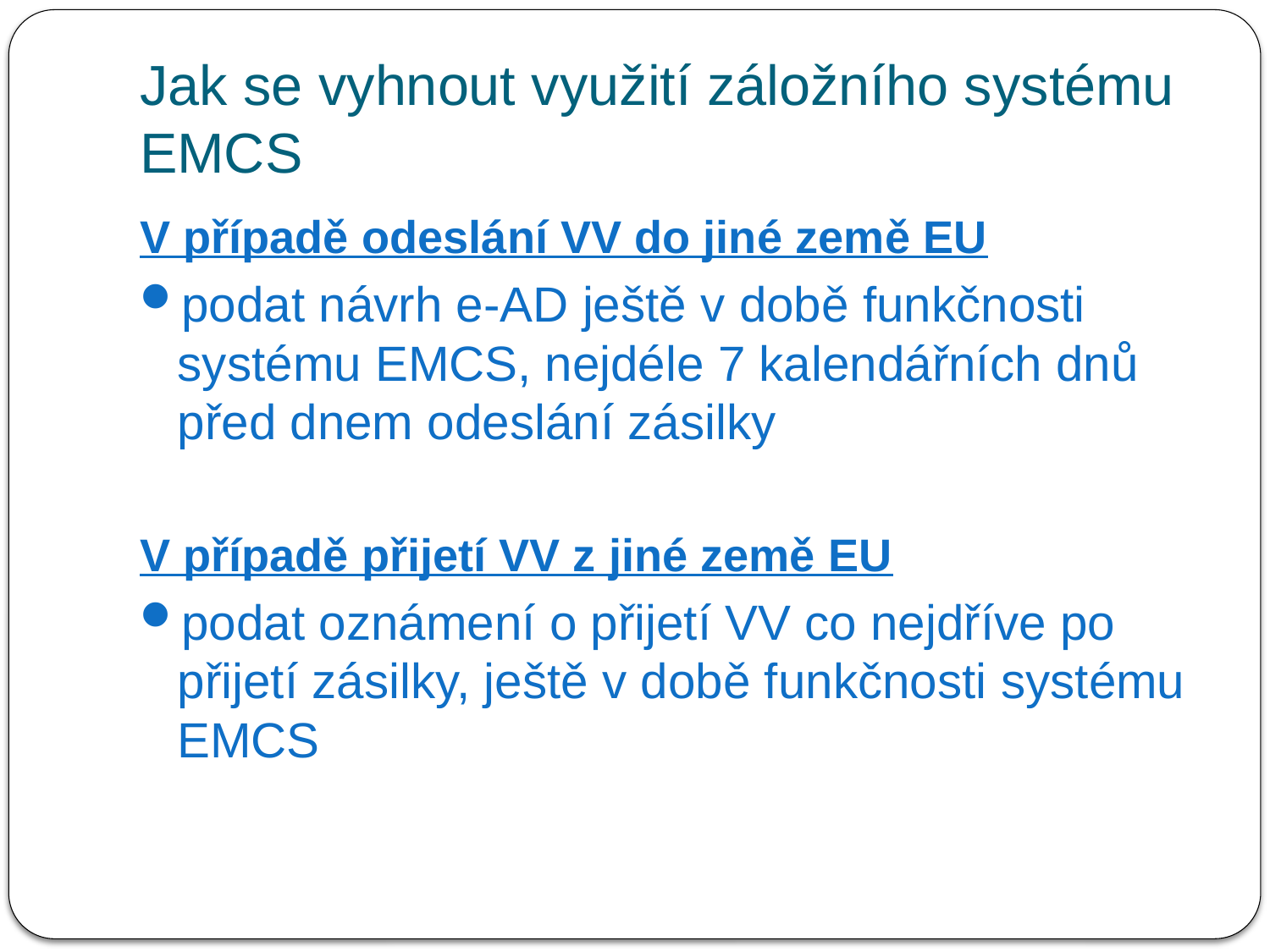

# Jak se vyhnout využití záložního systému EMCS
V případě odeslání VV do jiné země EU
podat návrh e-AD ještě v době funkčnosti systému EMCS, nejdéle 7 kalendářních dnů před dnem odeslání zásilky

V případě přijetí VV z jiné země EU
podat oznámení o přijetí VV co nejdříve po přijetí zásilky, ještě v době funkčnosti systému EMCS